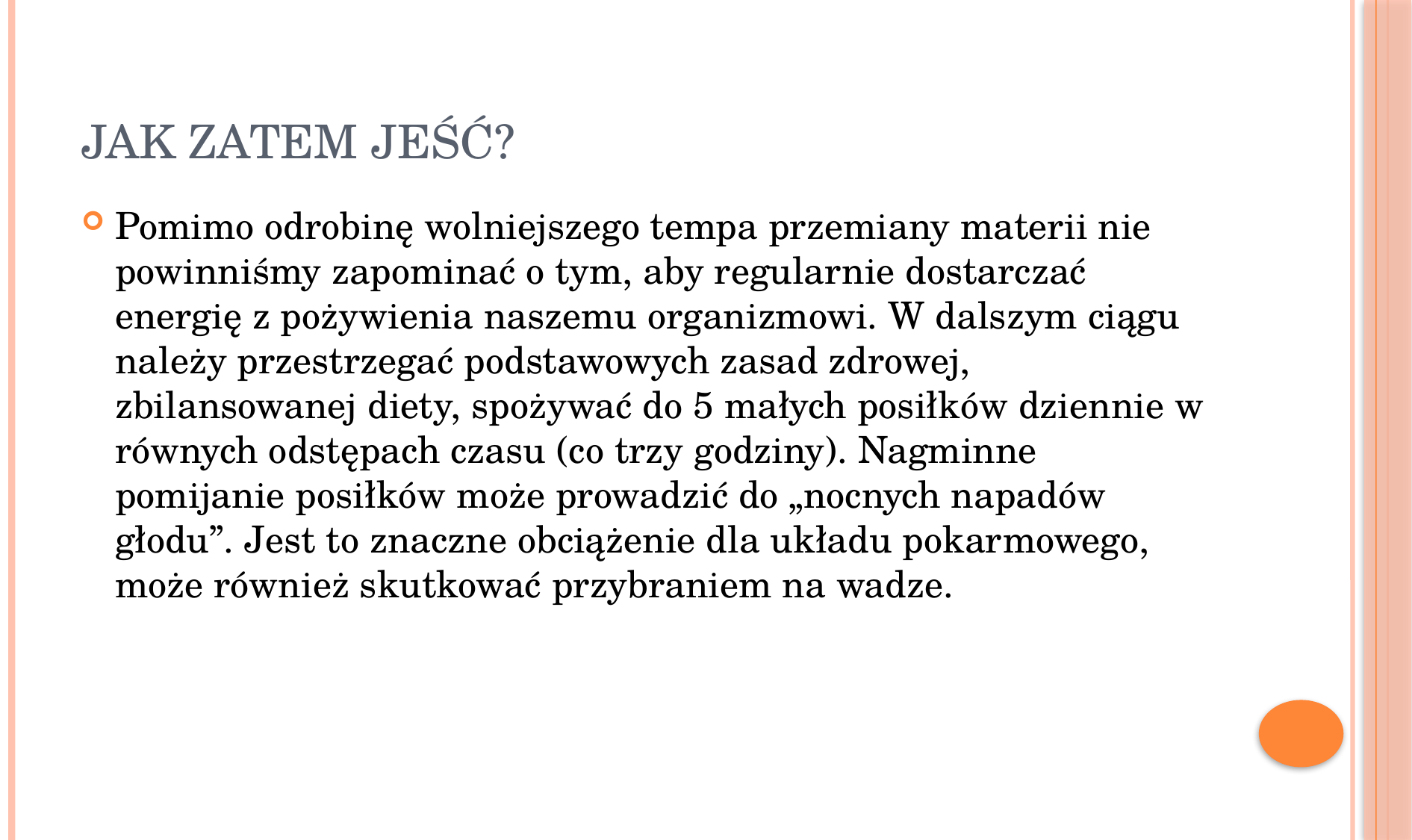

# Jak zatem jeść?
Pomimo odrobinę wolniejszego tempa przemiany materii nie powinniśmy zapominać o tym, aby regularnie dostarczać energię z pożywienia naszemu organizmowi. W dalszym ciągu należy przestrzegać podstawowych zasad zdrowej, zbilansowanej diety, spożywać do 5 małych posiłków dziennie w równych odstępach czasu (co trzy godziny). Nagminne pomijanie posiłków może prowadzić do „nocnych napadów głodu”. Jest to znaczne obciążenie dla układu pokarmowego, może również skutkować przybraniem na wadze.